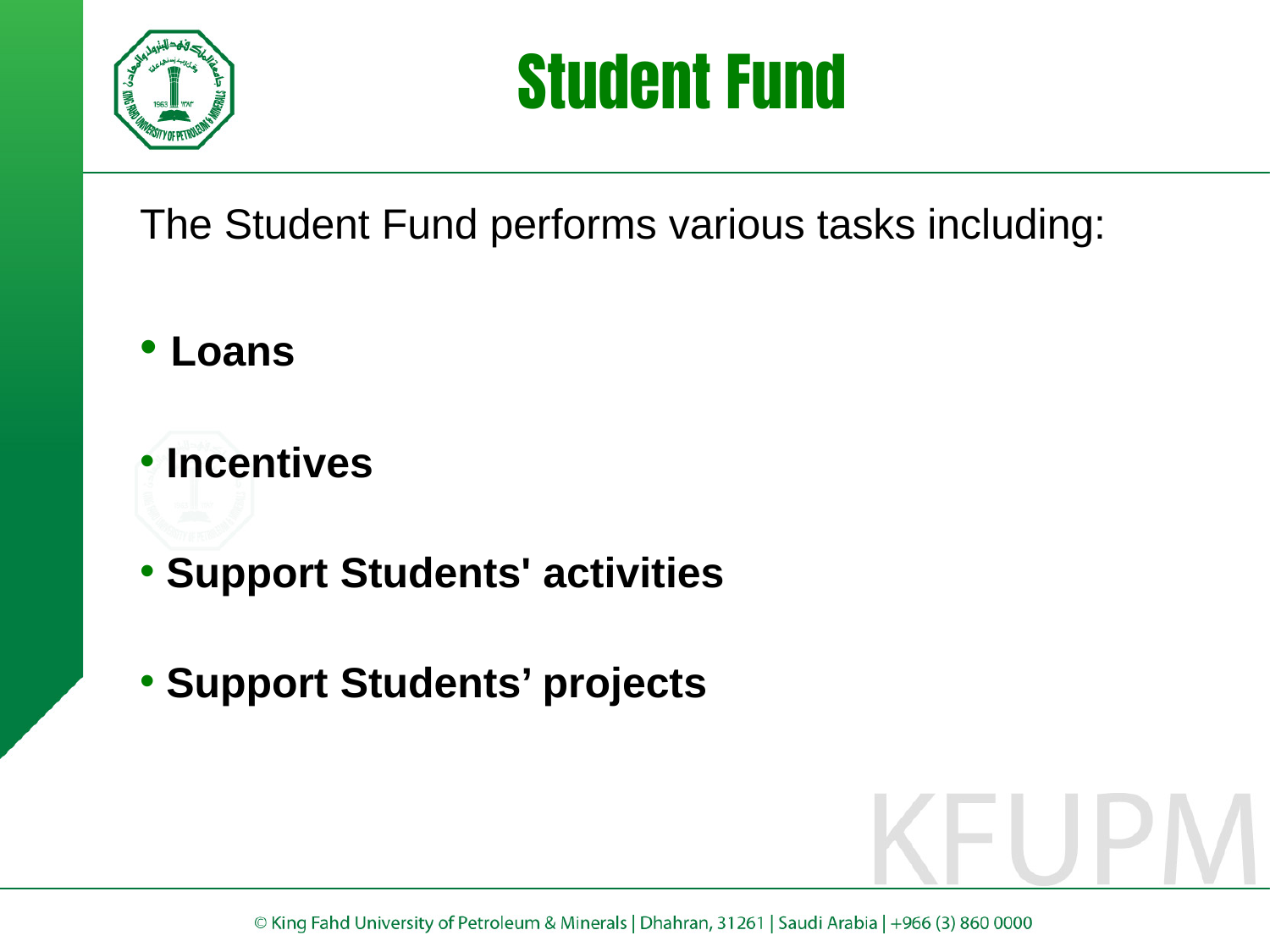

# Student Fund
The Student Fund performs various tasks including:
 Loans
 Incentives
 Support Students' activities
 Support Students’ projects